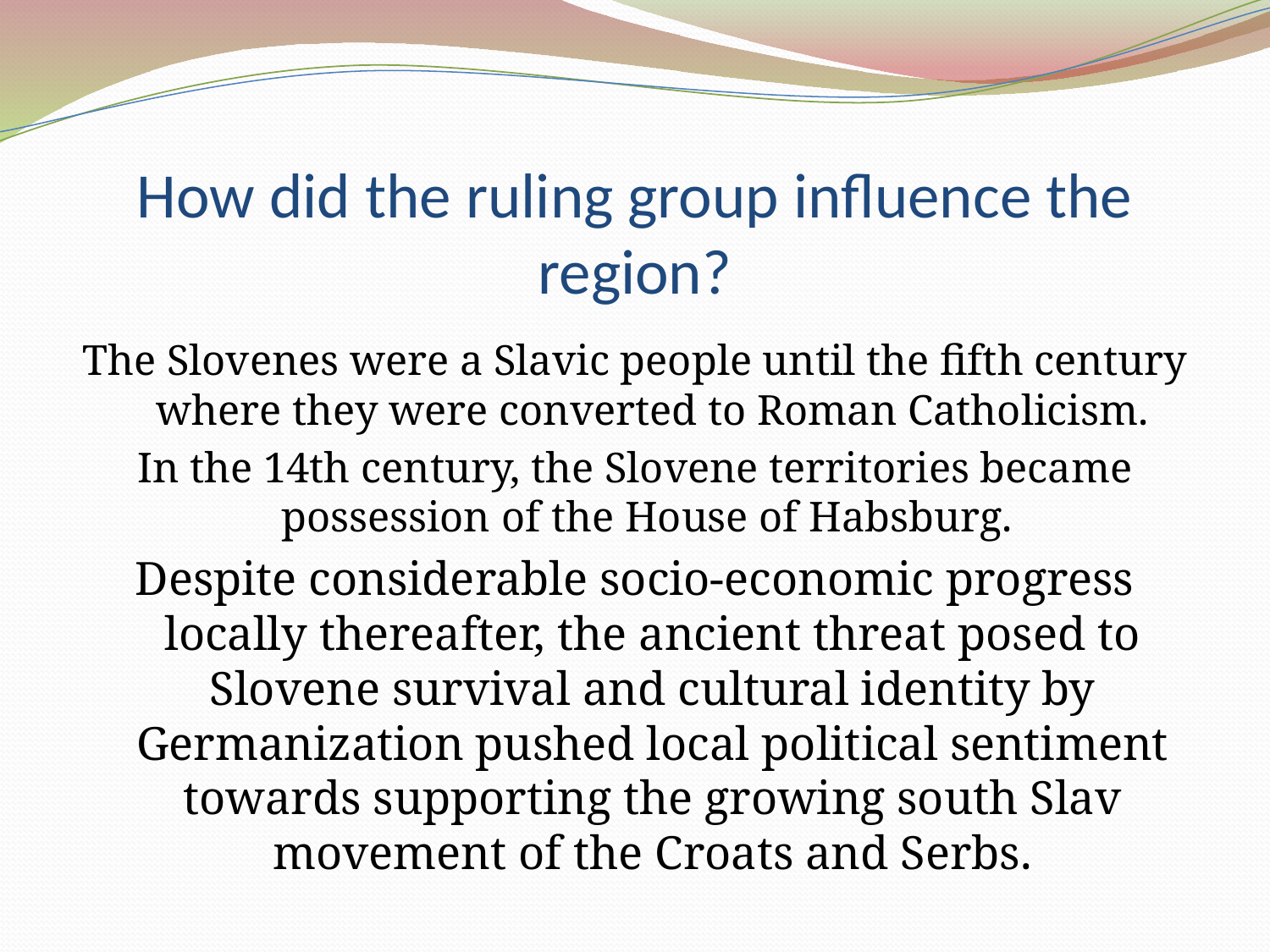

# How did the ruling group influence the region?
The Slovenes were a Slavic people until the fifth century where they were converted to Roman Catholicism.
In the 14th century, the Slovene territories became possession of the House of Habsburg.
Despite considerable socio-economic progress locally thereafter, the ancient threat posed to Slovene survival and cultural identity by Germanization pushed local political sentiment towards supporting the growing south Slav movement of the Croats and Serbs.